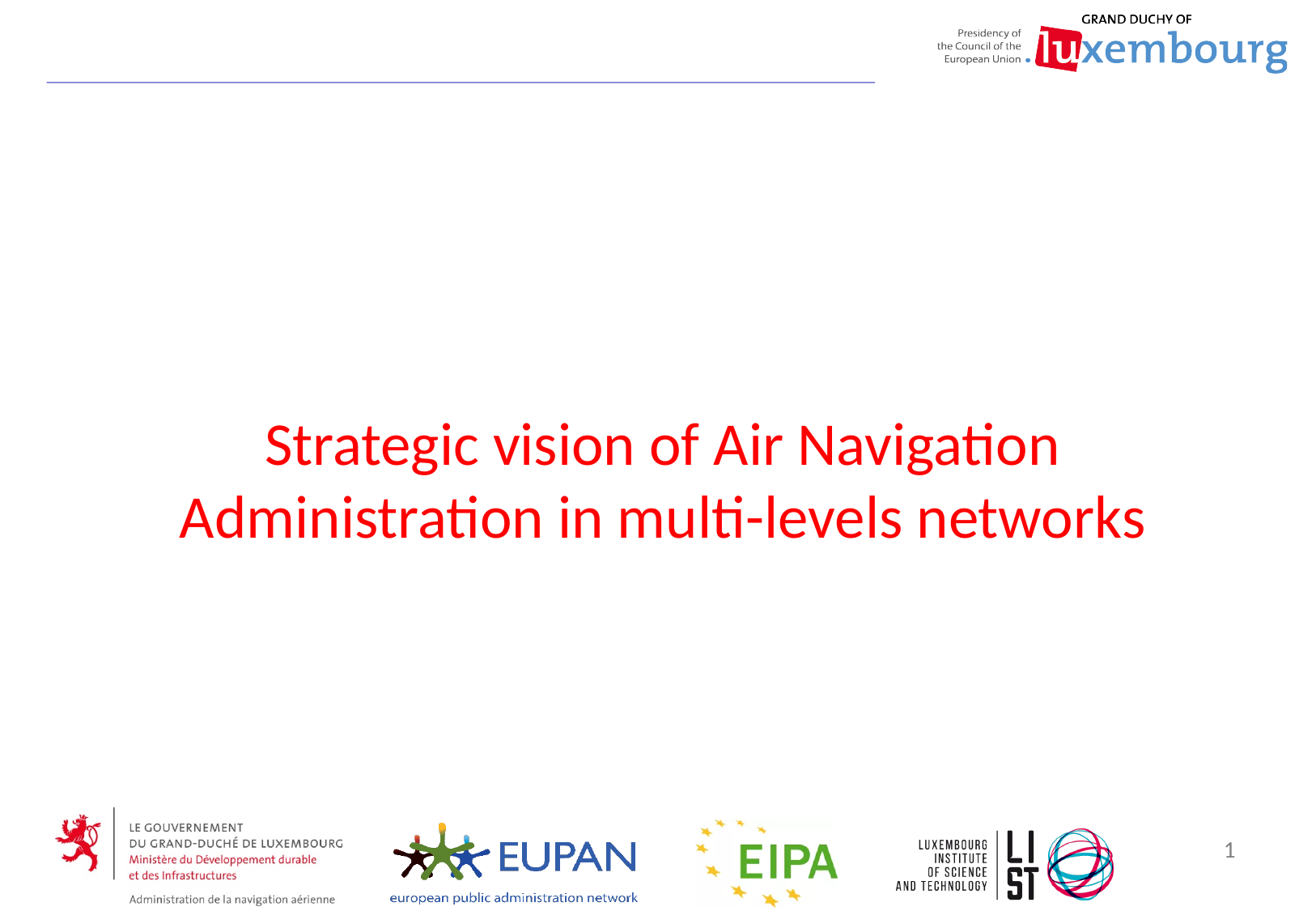

# Strategic vision of Air Navigation Administration in multi-levels networks
1